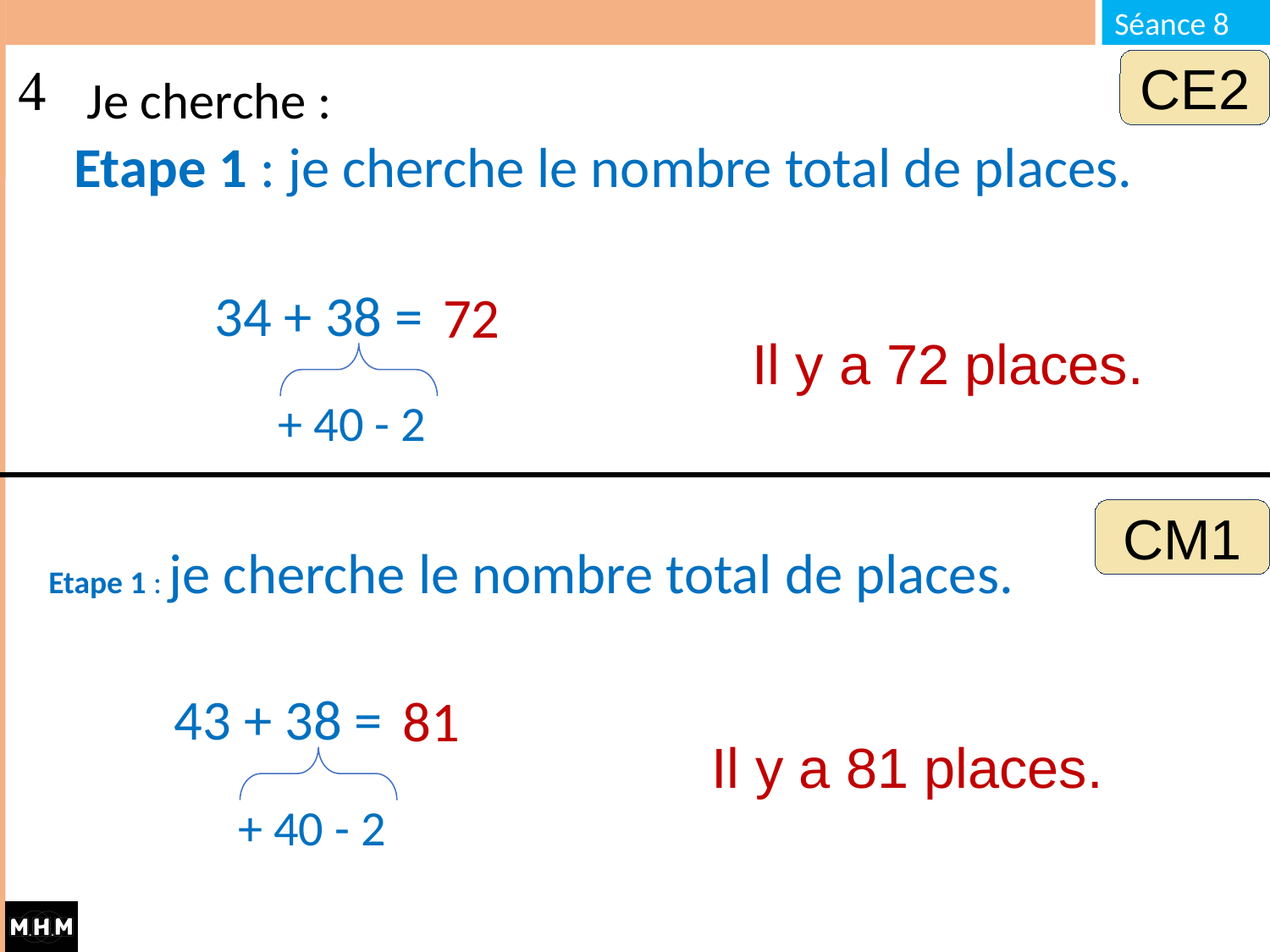

# Je cherche :
CE2
Etape 1 : je cherche le nombre total de places.
34 + 38 =
72

Il y a 72 places.
+ 40 - 2

CM1
Etape 1 : je cherche le nombre total de places.
43 + 38 =
81

Il y a 81 places.
+ 40 - 2